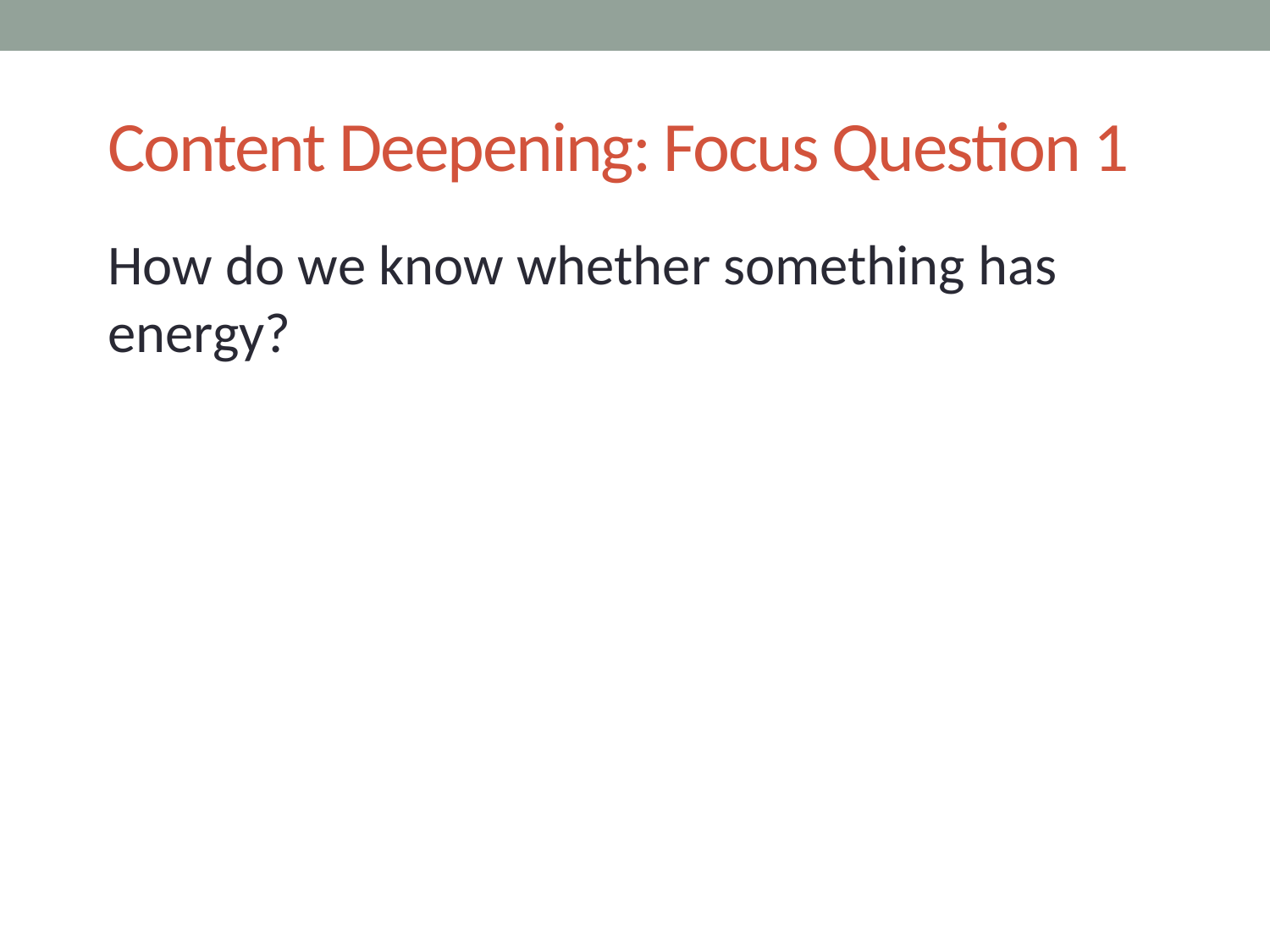

# Content Deepening: Focus Question 1
How do we know whether something has energy?